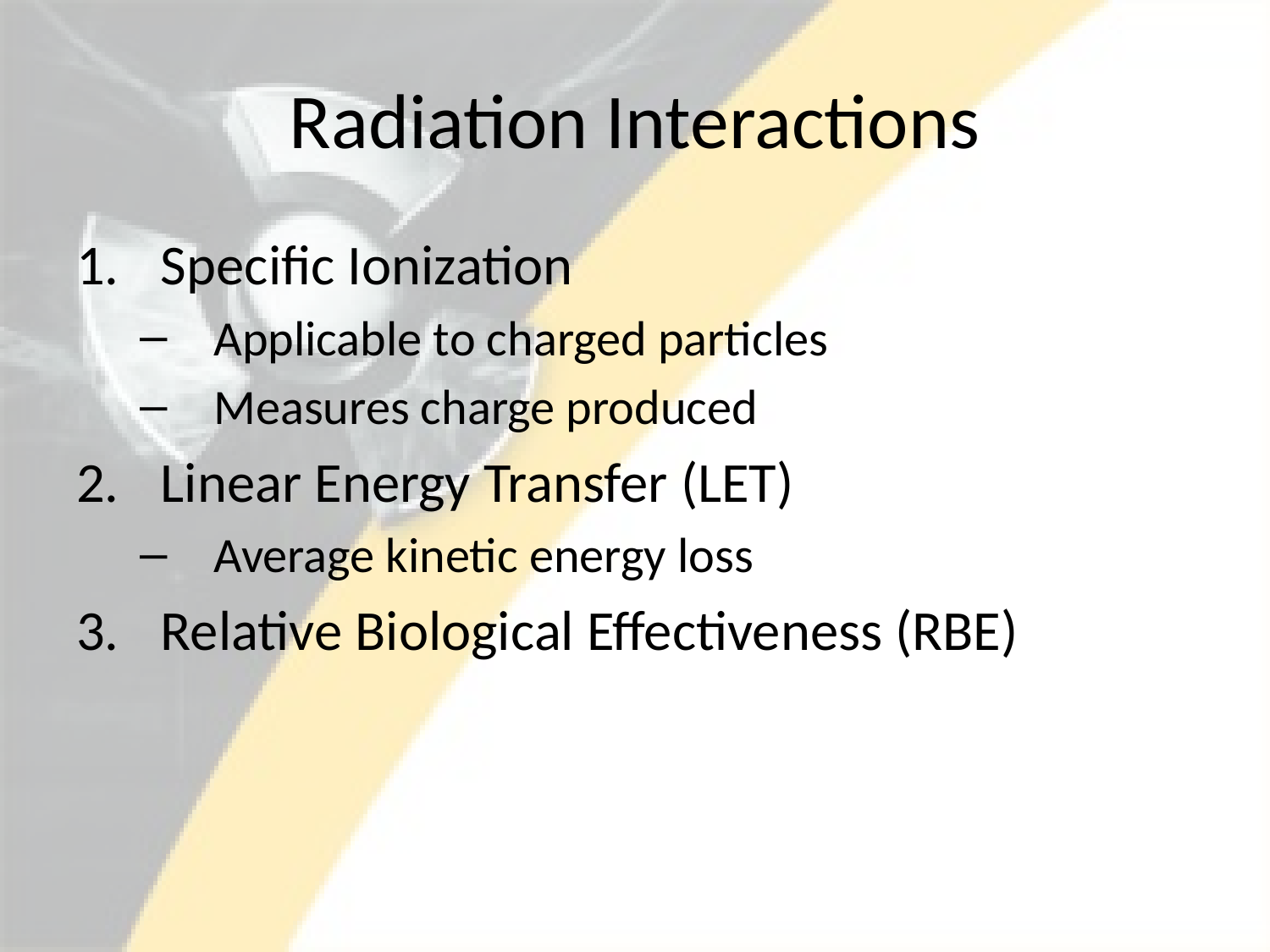

# Radiation Interactions
Specific Ionization
Applicable to charged particles
Measures charge produced
Linear Energy Transfer (LET)
Average kinetic energy loss
Relative Biological Effectiveness (RBE)